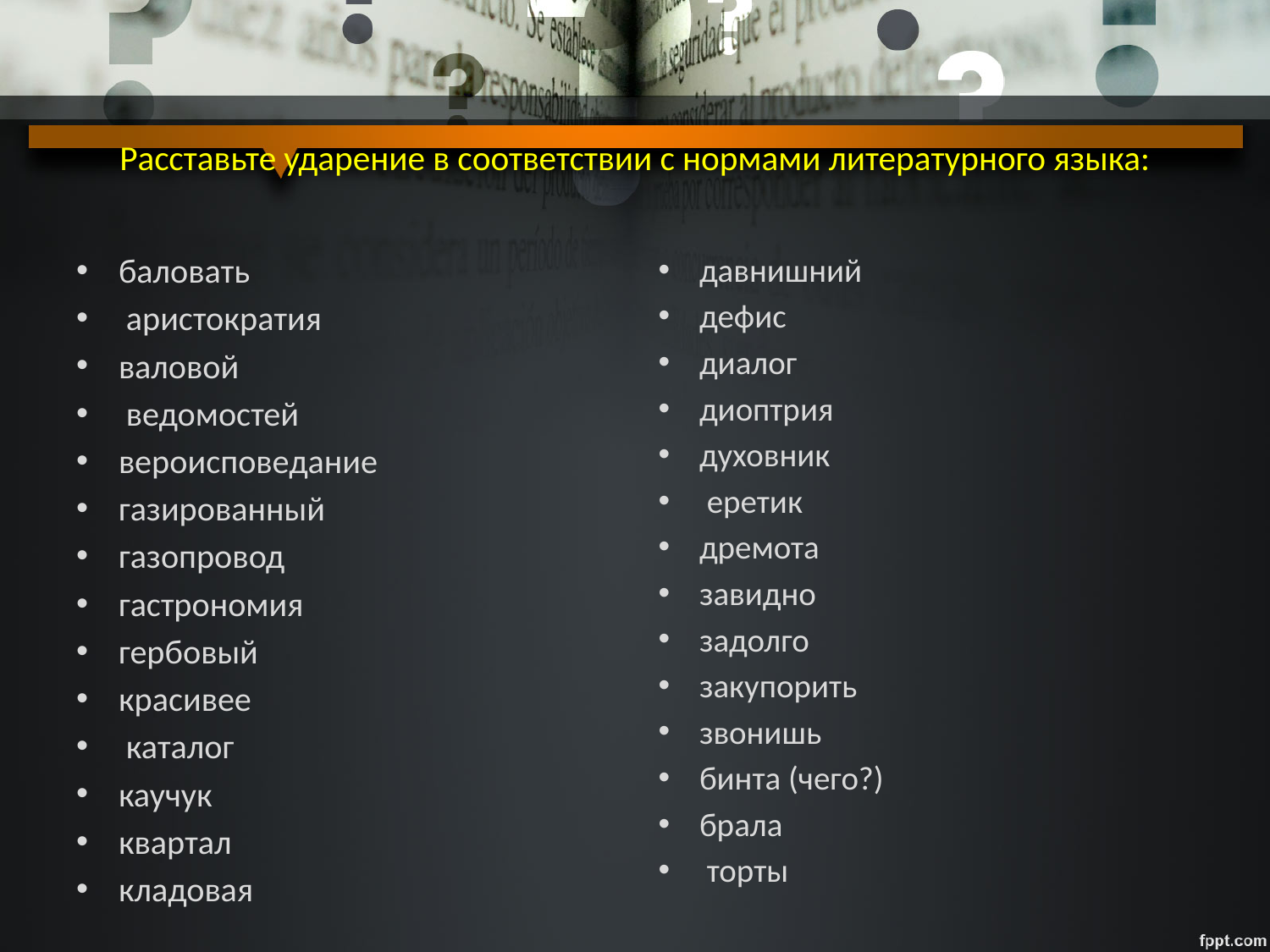

# Расставьте ударение в соответствии с нормами литературного языка:
давнишний
дефис
диалог
диоптрия
духовник
 еретик
дремота
завидно
задолго
закупорить
звонишь
бинта (чего?)
брала
 торты

баловать
 аристократия
валовой
 ведомостей
вероисповедание
газированный
газопровод
гастрономия
гербовый
красивее
 каталог
каучук
квартал
кладовая